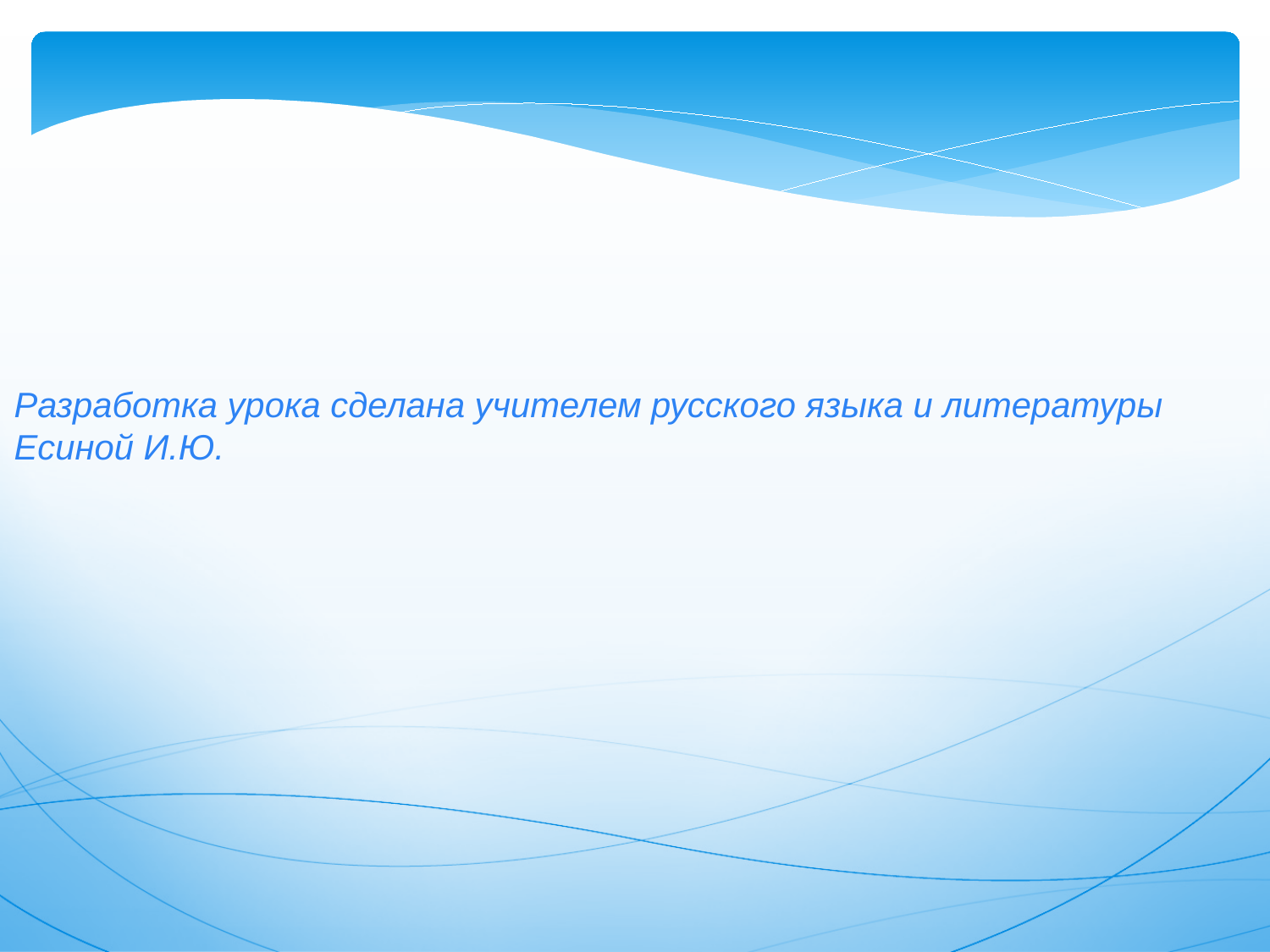

Разработка урока сделана учителем русского языка и литературы Есиной И.Ю.